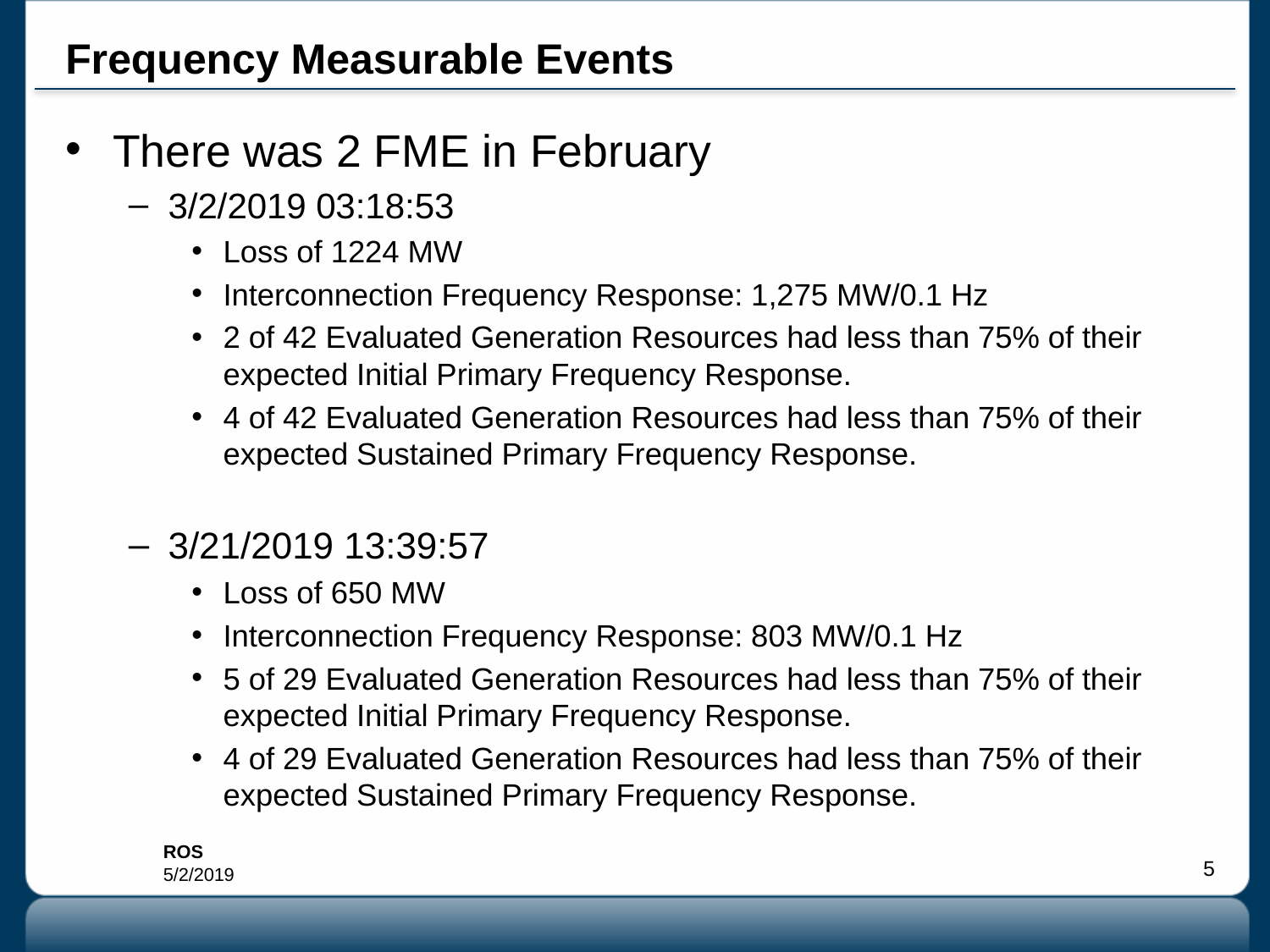

# Frequency Measurable Events
There was 2 FME in February
3/2/2019 03:18:53
Loss of 1224 MW
Interconnection Frequency Response: 1,275 MW/0.1 Hz
2 of 42 Evaluated Generation Resources had less than 75% of their expected Initial Primary Frequency Response.
4 of 42 Evaluated Generation Resources had less than 75% of their expected Sustained Primary Frequency Response.

3/21/2019 13:39:57
Loss of 650 MW
Interconnection Frequency Response: 803 MW/0.1 Hz
5 of 29 Evaluated Generation Resources had less than 75% of their expected Initial Primary Frequency Response.
4 of 29 Evaluated Generation Resources had less than 75% of their expected Sustained Primary Frequency Response.